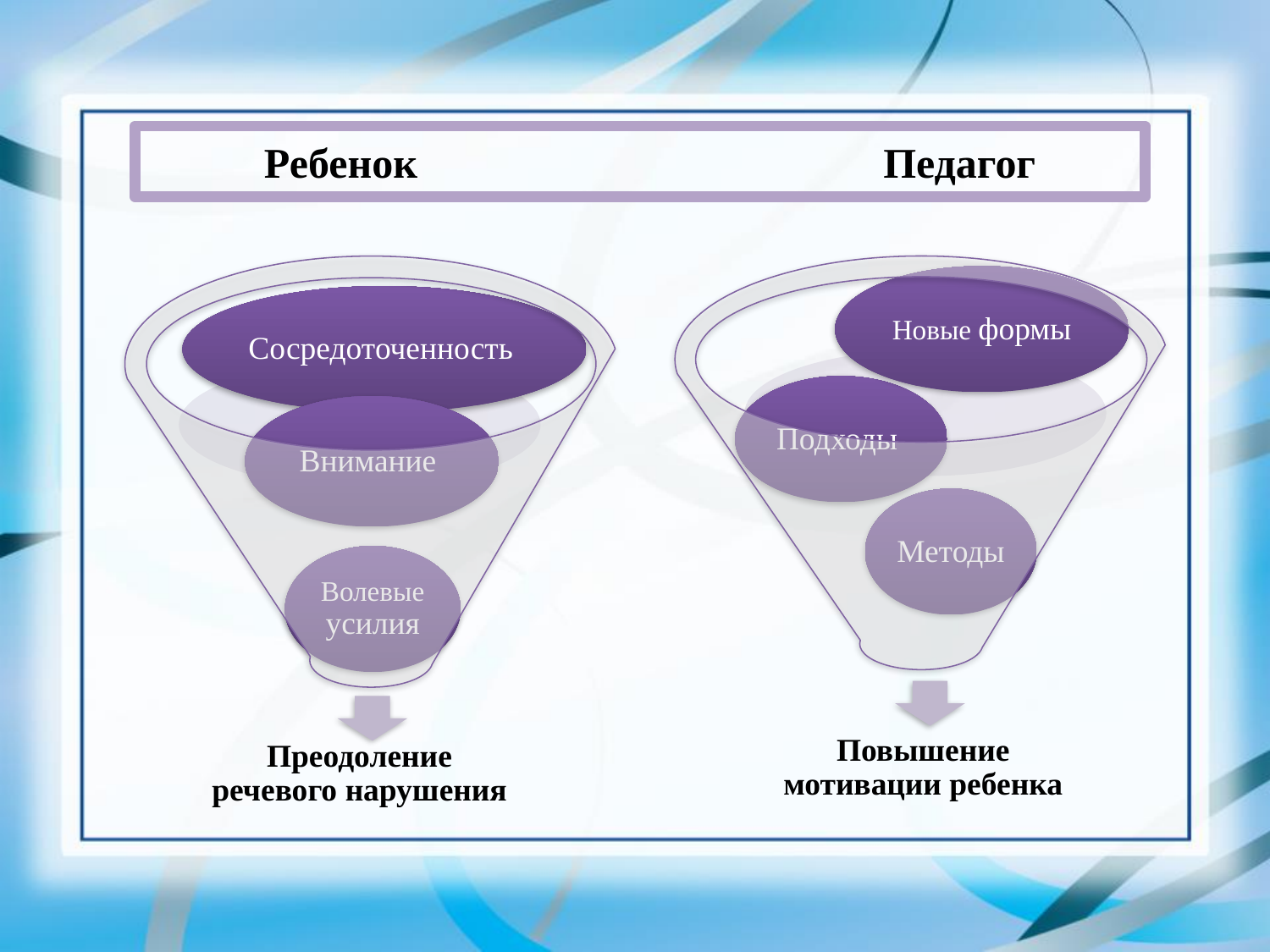

# Ребенок                                            Педагог
Преодоление речевого нарушения
Волевые усилия
Сосредоточенность
Внимание
Повышение мотивации ребенка
Методы
Подходы
Новые формы